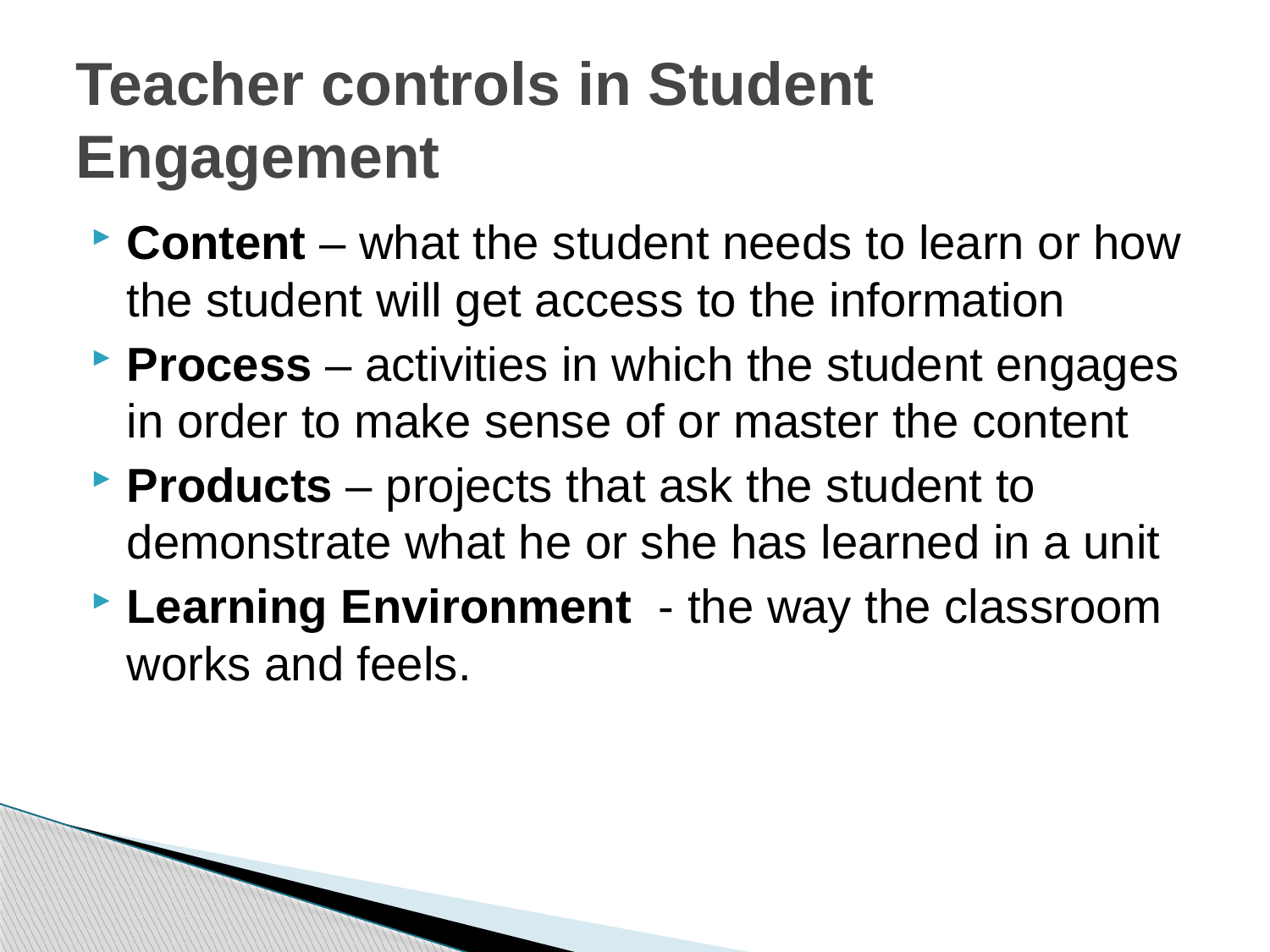

# Teacher controls in Student Engagement
Content – what the student needs to learn or how the student will get access to the information
Process – activities in which the student engages in order to make sense of or master the content
Products – projects that ask the student to demonstrate what he or she has learned in a unit
Learning Environment  - the way the classroom works and feels.